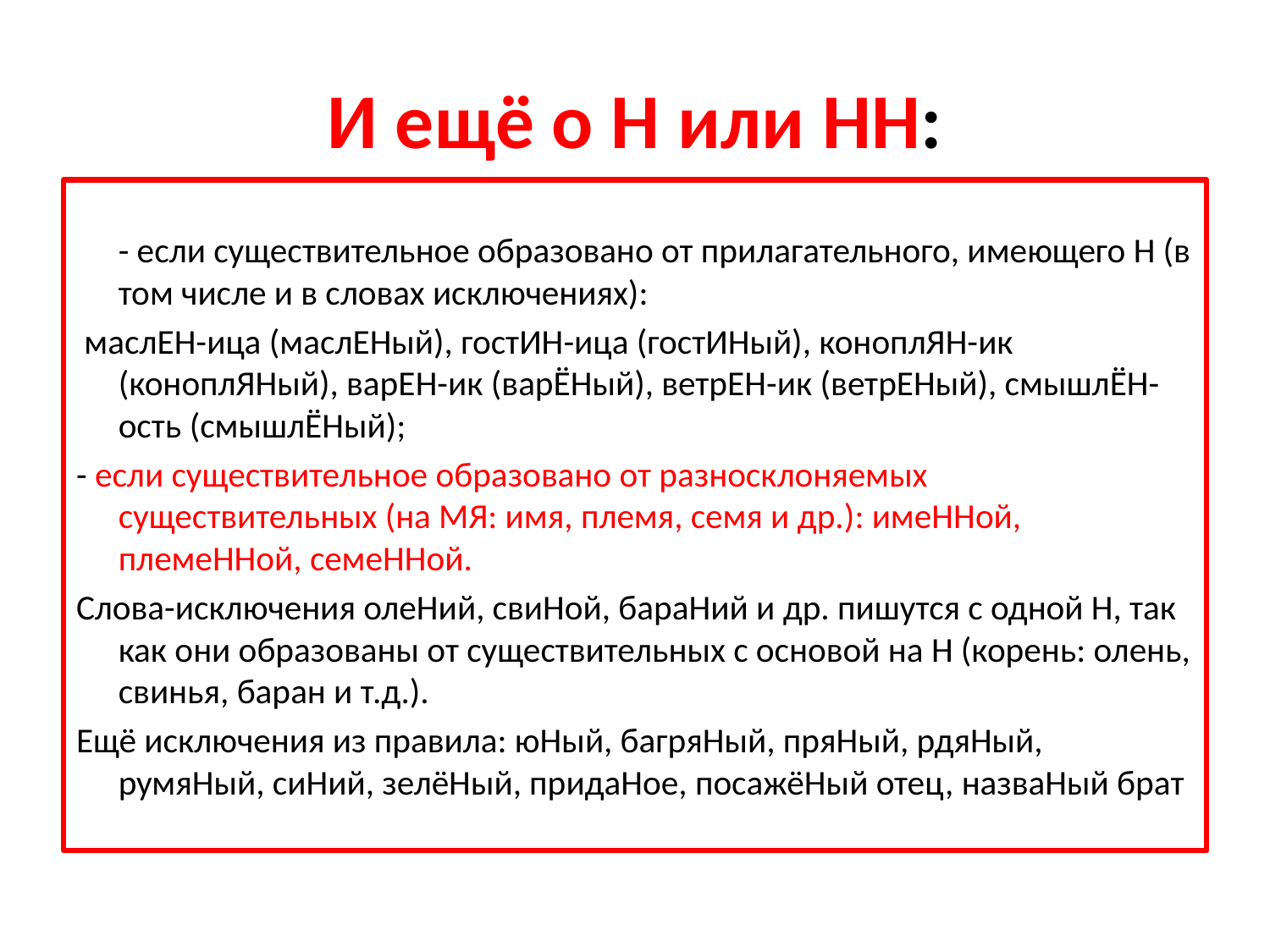

# И ещё о Н или НН:
- если существительное образовано от прилагательного, имеющего Н (в том числе и в словах исключениях):
 маслЕН-ица (маслЕНый), гостИН-ица (гостИНый), коноплЯН-ик (коноплЯНый), варЕН-ик (варЁНый), ветрЕН-ик (ветрЕНый), смышлЁН-ость (смышлЁНый);
- если существительное образовано от разносклоняемых существительных (на МЯ: имя, племя, семя и др.): имеННой, племеННой, семеННой.
Слова-исключения олеНий, свиНой, бараНий и др. пишутся с одной Н, так как они образованы от существительных с основой на Н (корень: олень, свинья, баран и т.д.).
Ещё исключения из правила: юНый, багряНый, пряНый, рдяНый, румяНый, сиНий, зелёНый, придаНое, посажёНый отец, назваНый брат